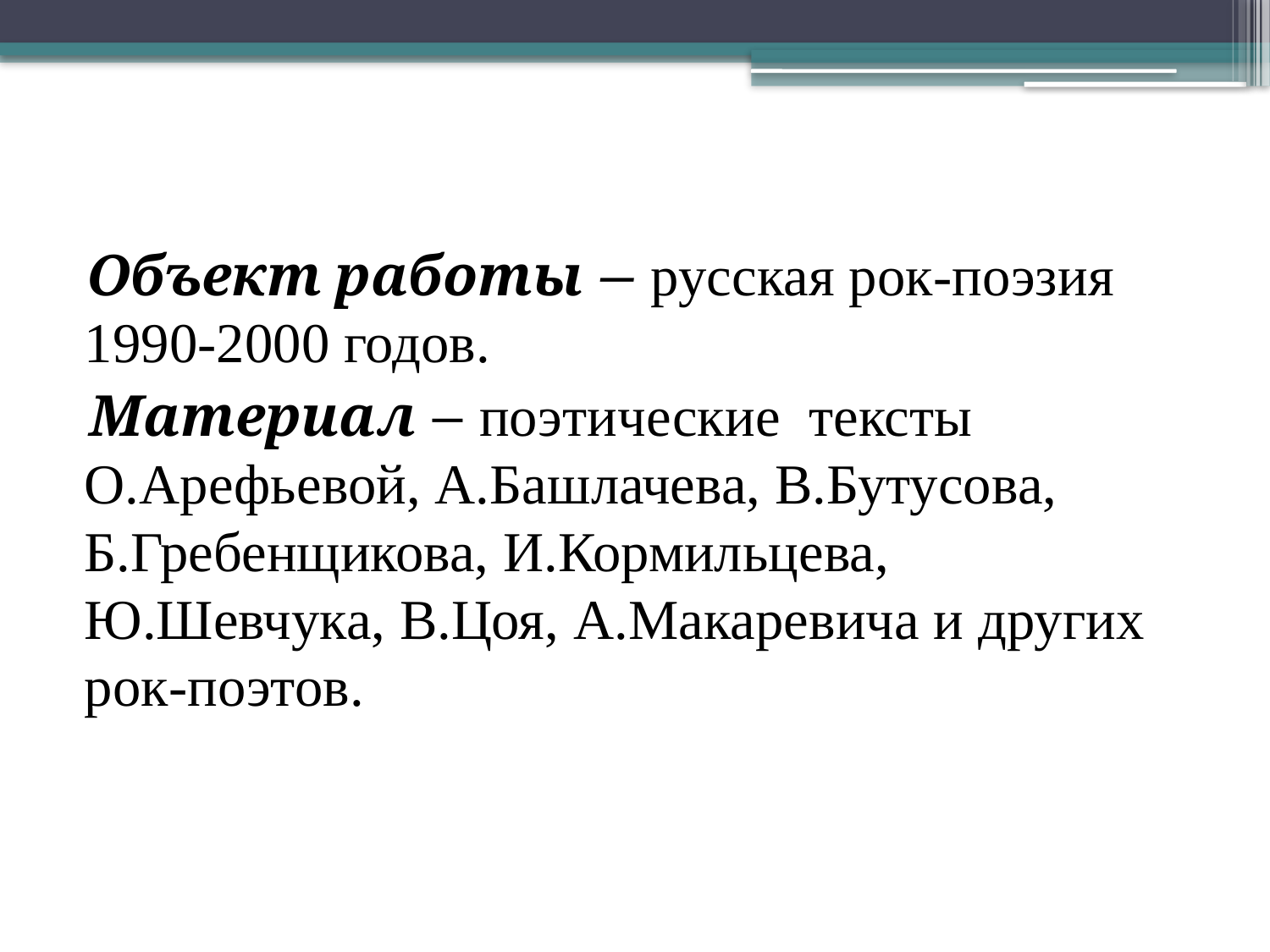

Объект работы – русская рок-поэзия 1990-2000 годов.
   Материал – поэтические  тексты            О.Арефьевой, А.Башлачева, В.Бутусова,          Б.Гребенщикова, И.Кормильцева,                   Ю.Шевчука, В.Цоя, А.Макаревича и других рок-поэтов.